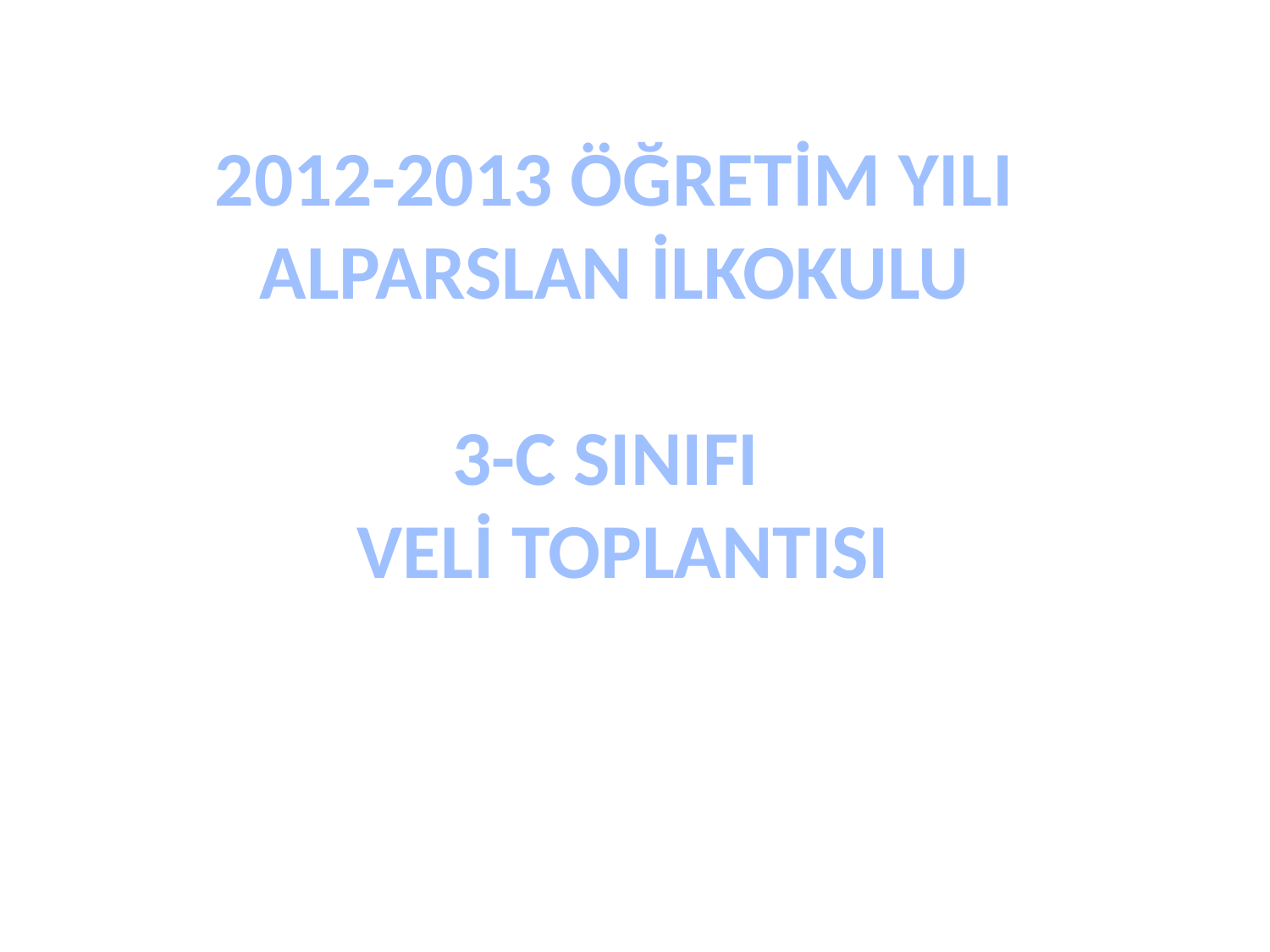

# 2012-2013 ÖĞRETİM YILI ALPARSLAN İLKOKULU 3-C SINIFI VELİ TOPLANTISI